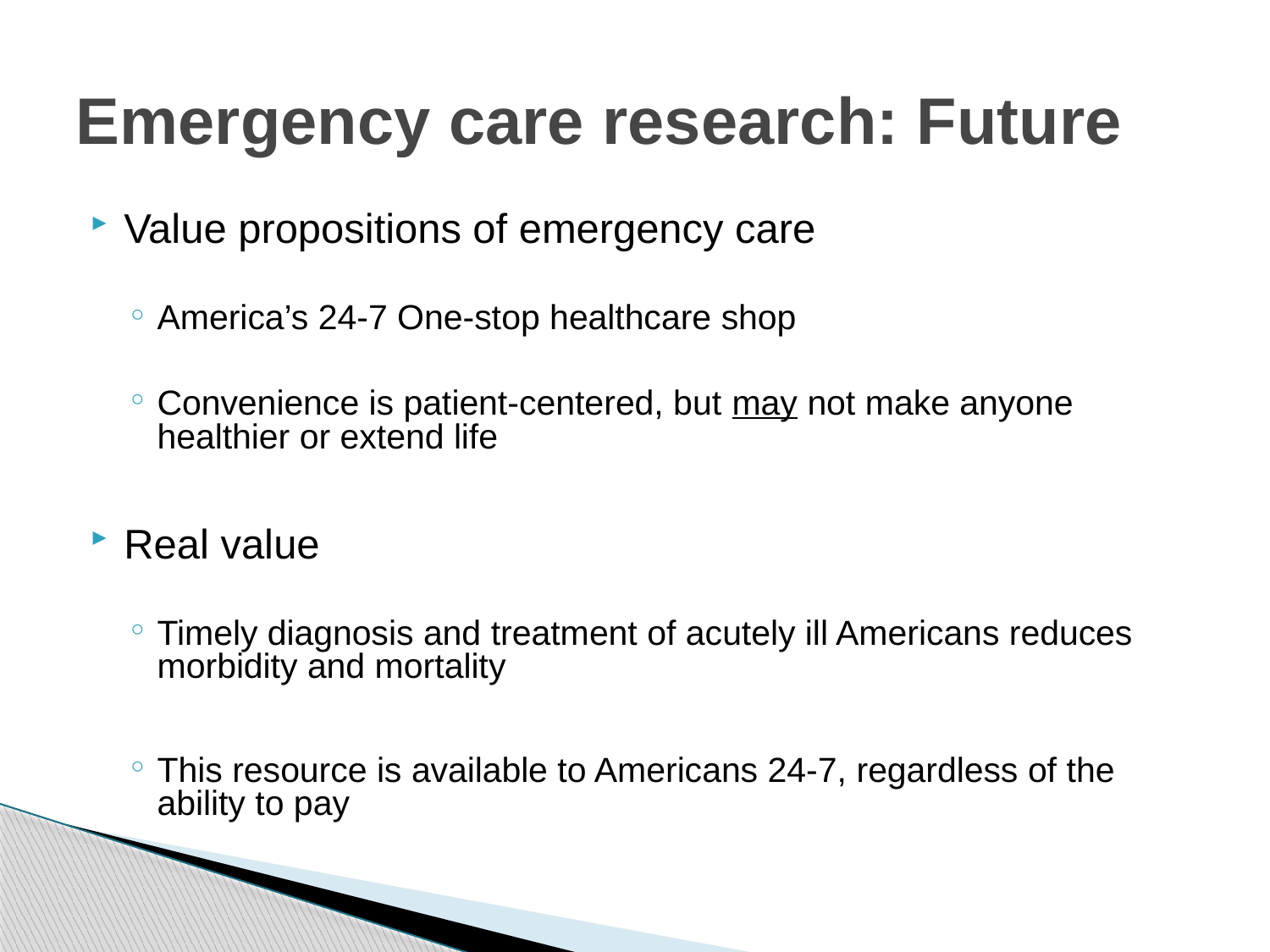

# Emergency care research: Future
Value propositions of emergency care

America’s 24-7 One-stop healthcare shop

Convenience is patient-centered, but may not make anyone healthier or extend life

Real value

Timely diagnosis and treatment of acutely ill Americans reduces morbidity and mortality

This resource is available to Americans 24-7, regardless of the ability to pay